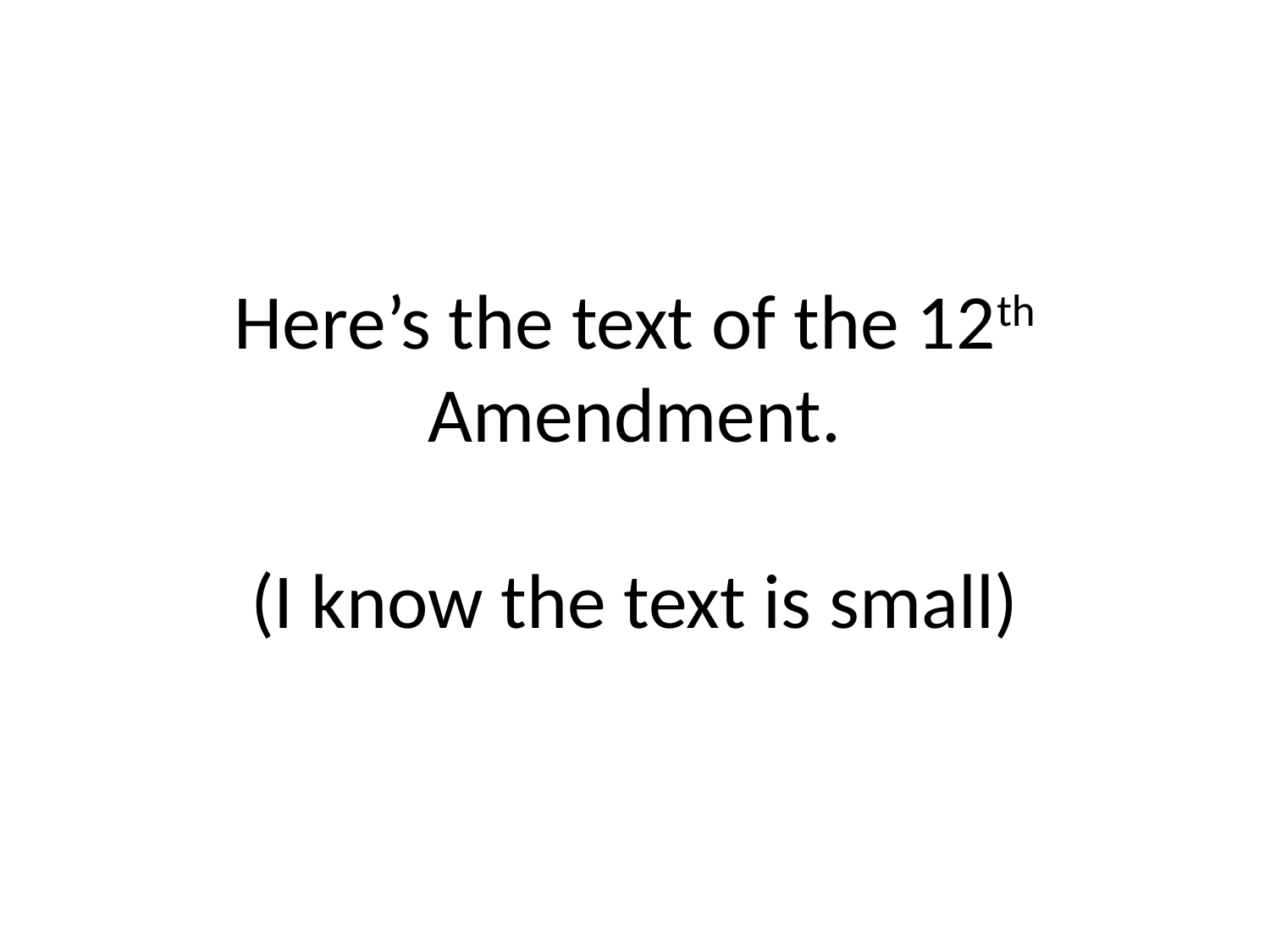

# Here’s the text of the 12th Amendment. (I know the text is small)